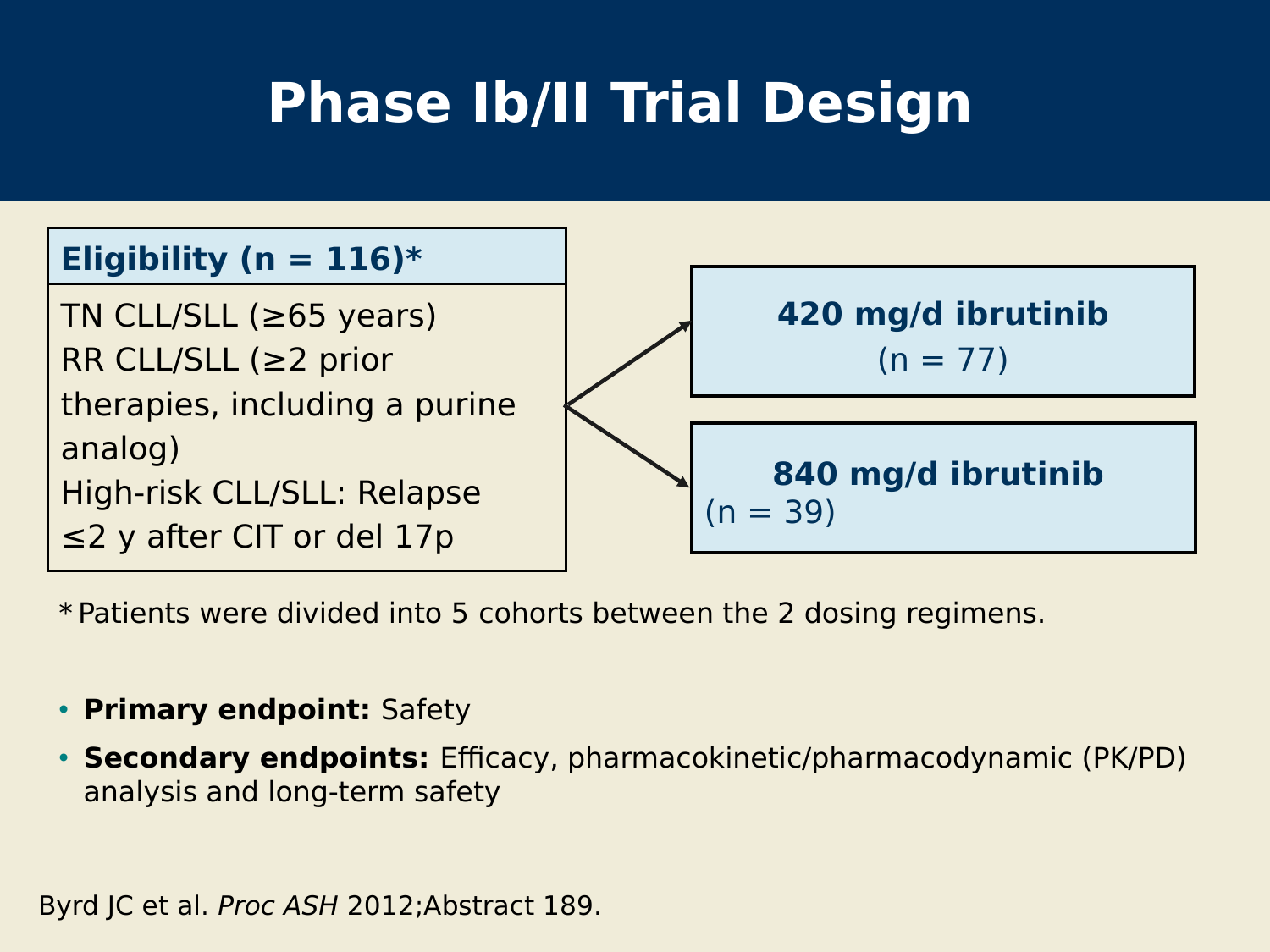

# Phase Ib/II Trial Design
| Eligibility (n = 116)\* |
| --- |
| TN CLL/SLL (≥65 years) RR CLL/SLL (≥2 prior therapies, including a purine analog) High-risk CLL/SLL: Relapse ≤2 y after CIT or del 17p |
420 mg/d ibrutinib
(n = 77)

840 mg/d ibrutinib
(n = 39)

* Patients were divided into 5 cohorts between the 2 dosing regimens.
Primary endpoint: Safety
Secondary endpoints: Efficacy, pharmacokinetic/pharmacodynamic (PK/PD) analysis and long-term safety
Byrd JC et al. Proc ASH 2012;Abstract 189.